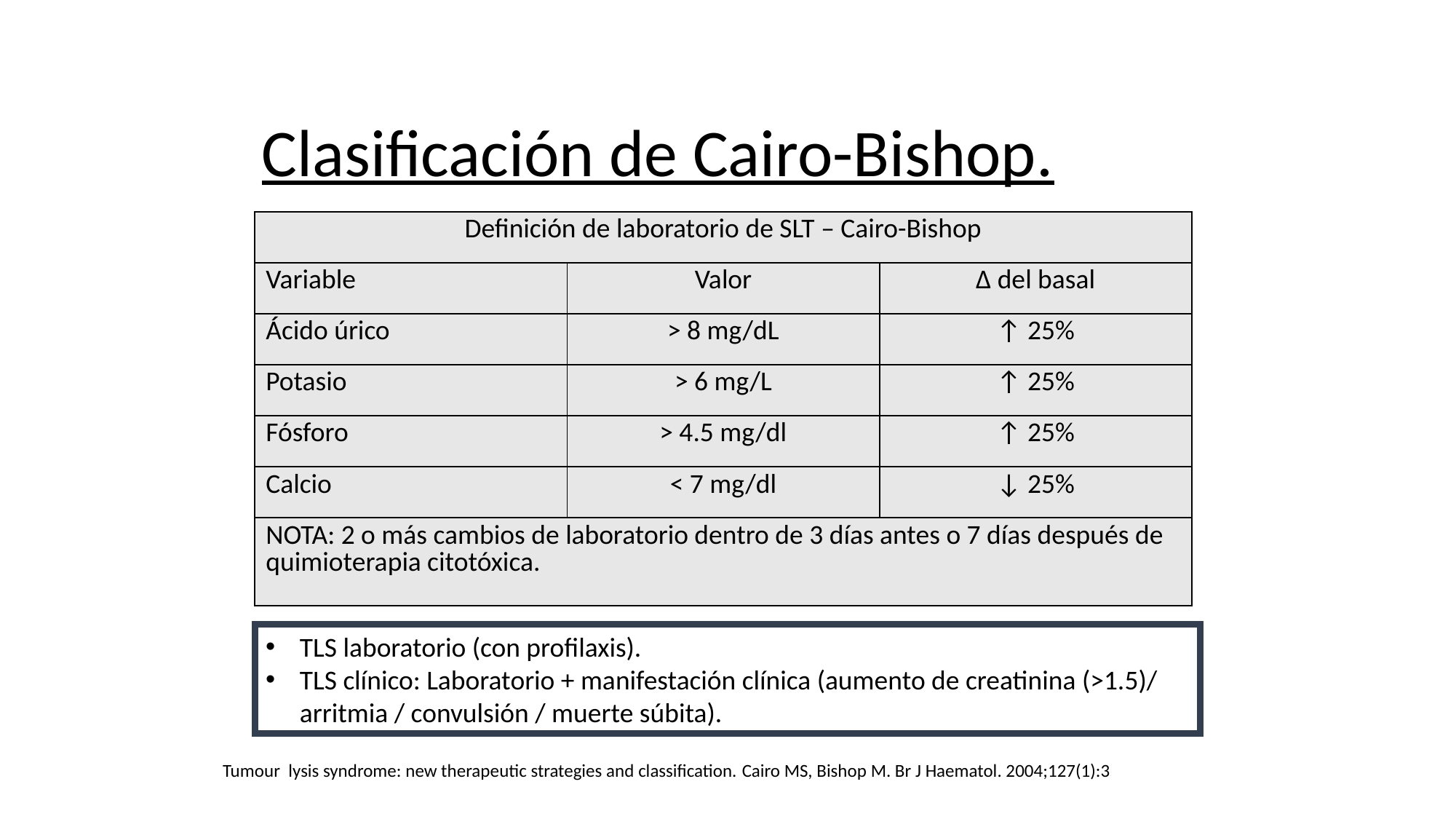

# Clasificación de Cairo-Bishop.
| Definición de laboratorio de SLT – Cairo-Bishop |  |  |
| --- | --- | --- |
| Variable | Valor | Δ del basal |
| Ácido úrico | > 8 mg/dL | ↑ 25% |
| Potasio | > 6 mg/L | ↑ 25% |
| Fósforo | > 4.5 mg/dl | ↑ 25% |
| Calcio | < 7 mg/dl | ↓ 25% |
| NOTA: 2 o más cambios de laboratorio dentro de 3 días antes o 7 días después de quimioterapia citotóxica. |  |  |
TLS laboratorio (con profilaxis).
TLS clínico: Laboratorio + manifestación clínica (aumento de creatinina (>1.5)/ arritmia / convulsión / muerte súbita).
Tumour  lysis syndrome: new therapeutic strategies and classification. Cairo MS, Bishop M. Br J Haematol. 2004;127(1):3